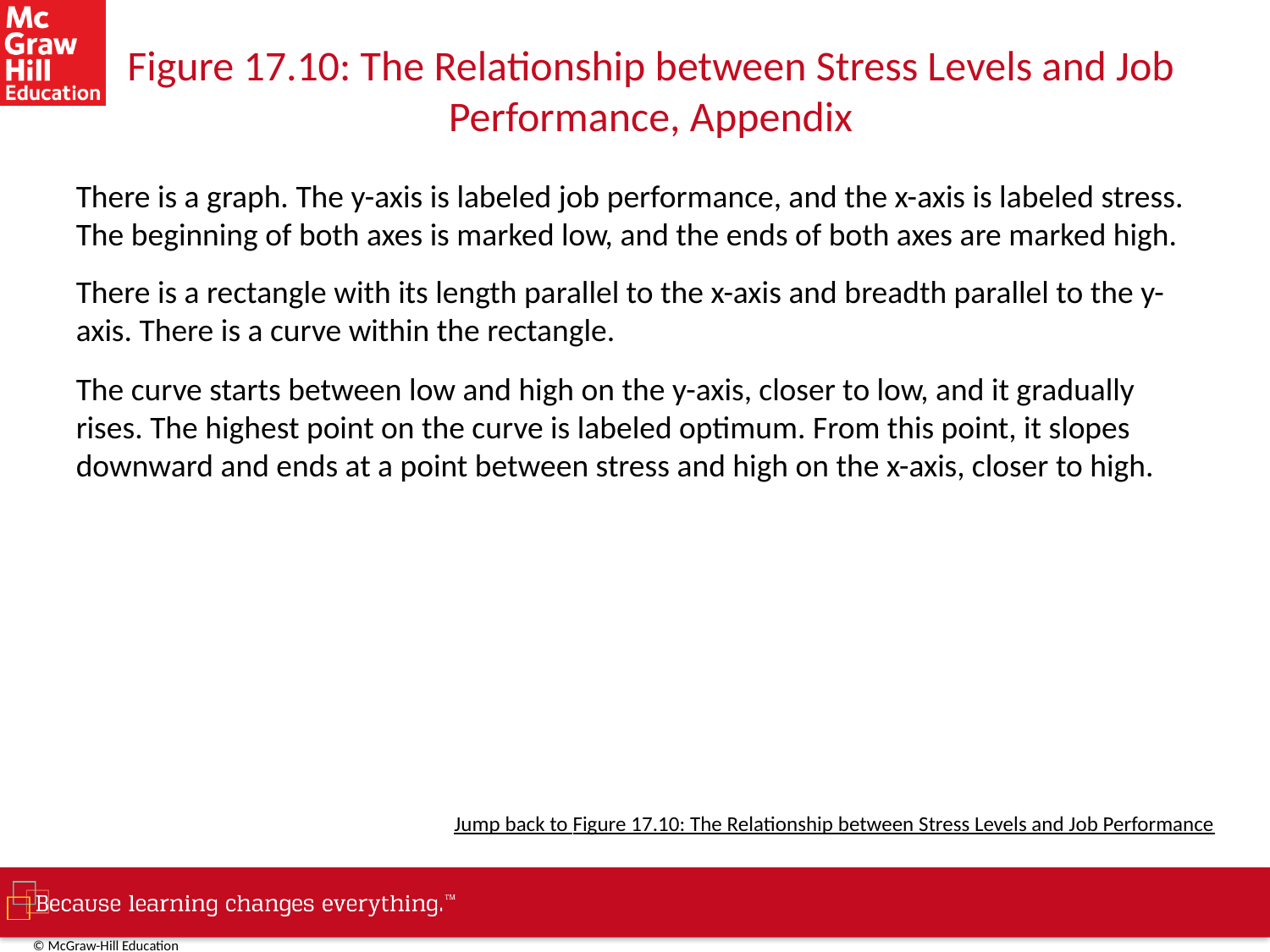

# Figure 17.10: The Relationship between Stress Levels and Job Performance, Appendix
There is a graph. The y-axis is labeled job performance, and the x-axis is labeled stress. The beginning of both axes is marked low, and the ends of both axes are marked high.
There is a rectangle with its length parallel to the x-axis and breadth parallel to the y-axis. There is a curve within the rectangle.
The curve starts between low and high on the y-axis, closer to low, and it gradually rises. The highest point on the curve is labeled optimum. From this point, it slopes downward and ends at a point between stress and high on the x-axis, closer to high.
Jump back to Figure 17.10: The Relationship between Stress Levels and Job Performance